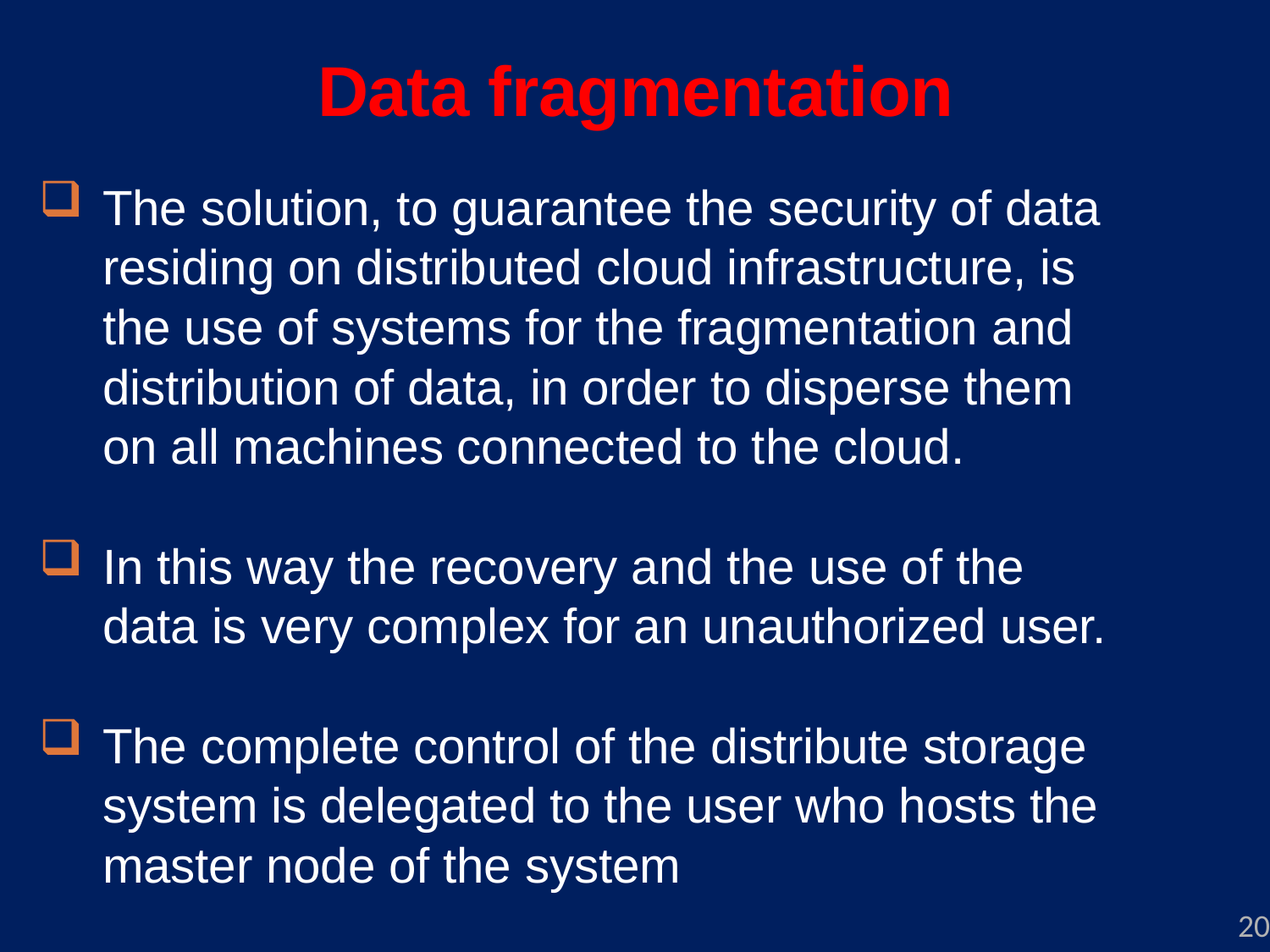

# Data fragmentation
The solution, to guarantee the security of data residing on distributed cloud infrastructure, is the use of systems for the fragmentation and distribution of data, in order to disperse them on all machines connected to the cloud.

In this way the recovery and the use of the data is very complex for an unauthorized user.

The complete control of the distribute storage system is delegated to the user who hosts the master node of the system

20